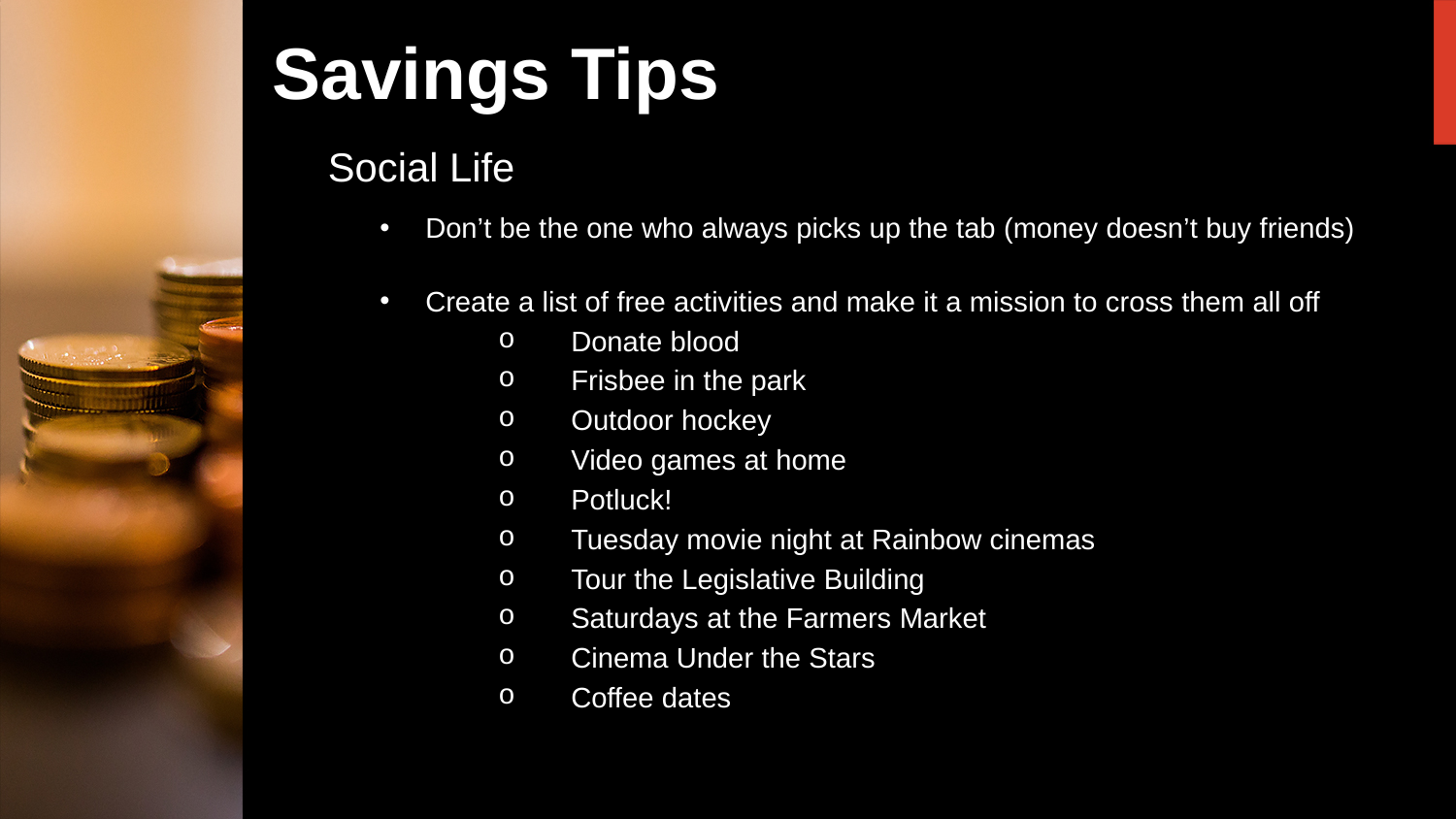

# Savings Tips
Social Life
Don’t be the one who always picks up the tab (money doesn’t buy friends)
Create a list of free activities and make it a mission to cross them all off
Donate blood
Frisbee in the park
Outdoor hockey
Video games at home
Potluck!
Tuesday movie night at Rainbow cinemas
Tour the Legislative Building
Saturdays at the Farmers Market
Cinema Under the Stars
Coffee dates